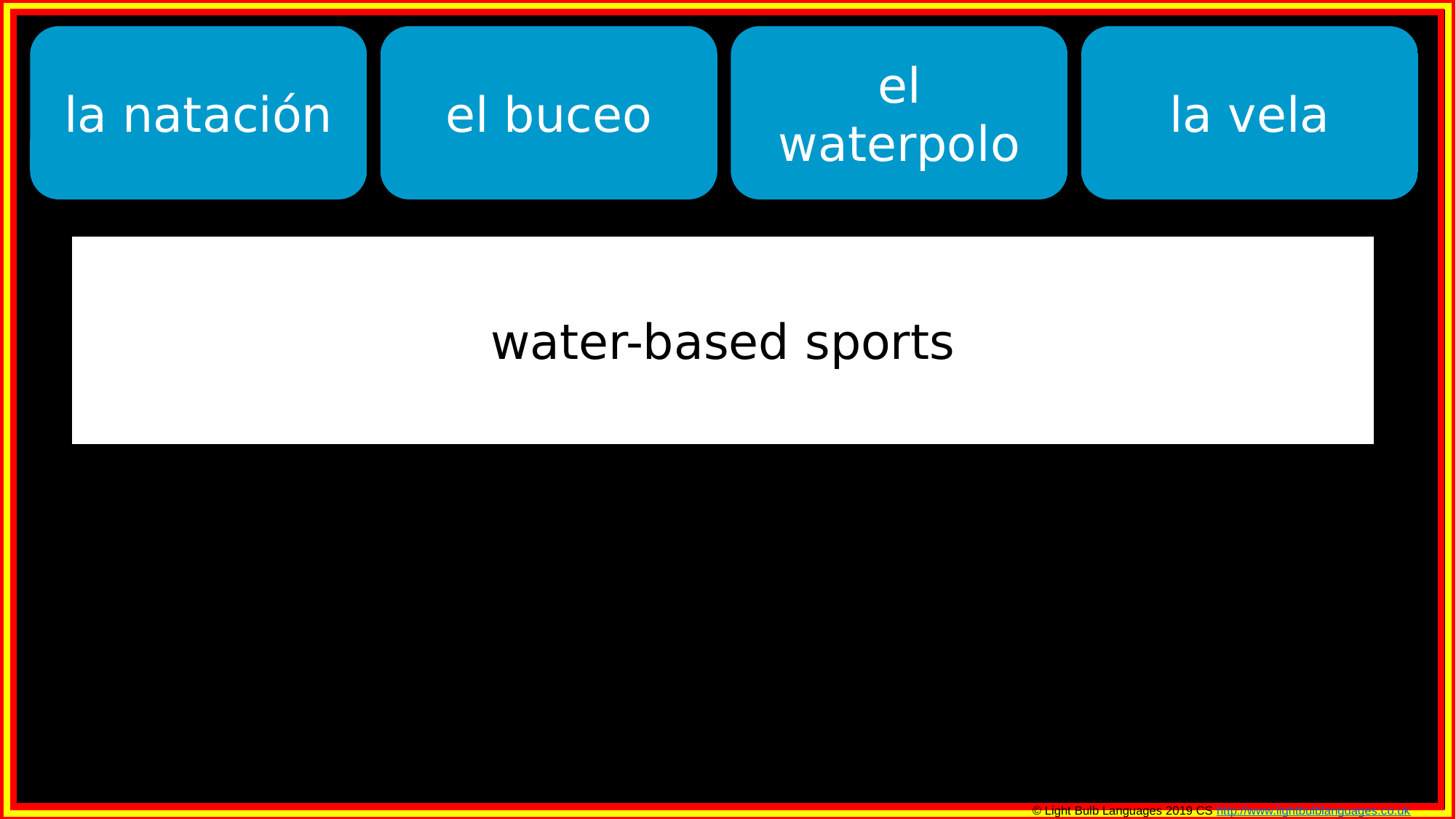

la natación
el buceo
el waterpolo
la vela
water-based sports
© Light Bulb Languages 2019 CS http://www.lightbulblanguages.co.uk